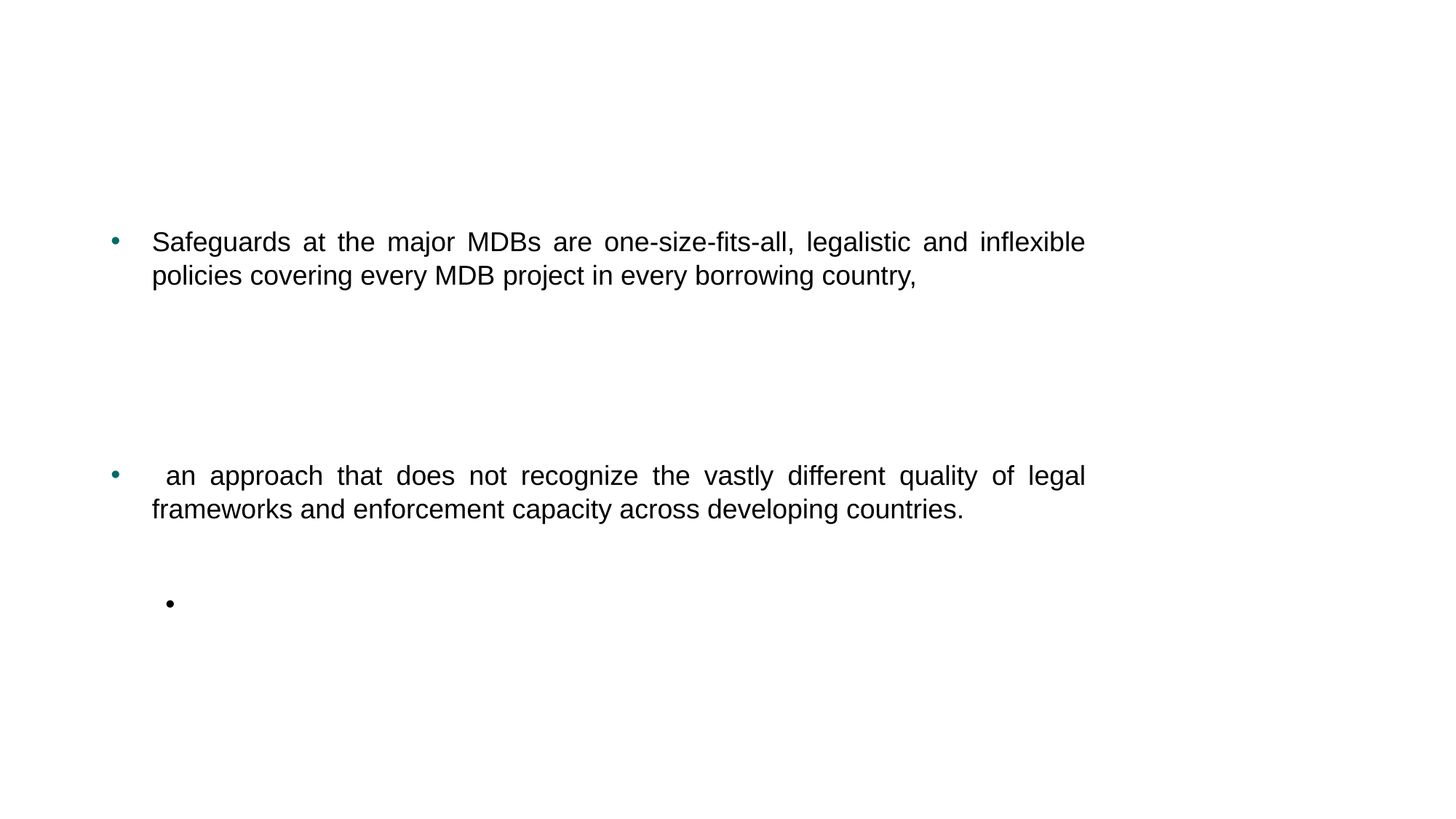

#
Safeguards at the major MDBs are one-size-fits-all, legalistic and inflexible policies covering every MDB project in every borrowing country,

 an approach that does not recognize the vastly different quality of legal frameworks and enforcement capacity across developing countries.